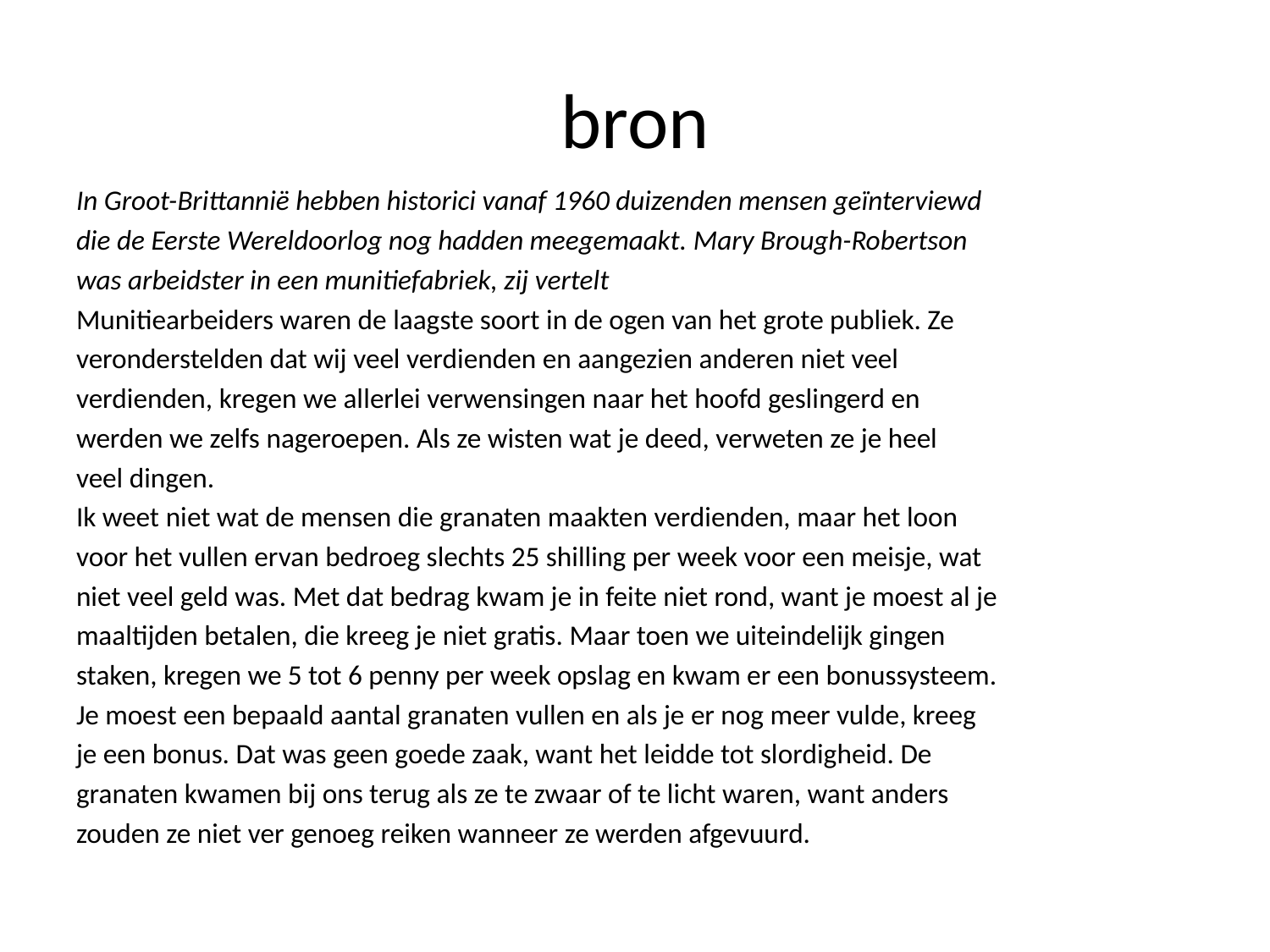

# bron
In Groot-Brittannië hebben historici vanaf 1960 duizenden mensen geïnterviewd
die de Eerste Wereldoorlog nog hadden meegemaakt. Mary Brough-Robertson
was arbeidster in een munitiefabriek, zij vertelt
Munitiearbeiders waren de laagste soort in de ogen van het grote publiek. Ze
veronderstelden dat wij veel verdienden en aangezien anderen niet veel
verdienden, kregen we allerlei verwensingen naar het hoofd geslingerd en
werden we zelfs nageroepen. Als ze wisten wat je deed, verweten ze je heel
veel dingen.
Ik weet niet wat de mensen die granaten maakten verdienden, maar het loon
voor het vullen ervan bedroeg slechts 25 shilling per week voor een meisje, wat
niet veel geld was. Met dat bedrag kwam je in feite niet rond, want je moest al je
maaltijden betalen, die kreeg je niet gratis. Maar toen we uiteindelijk gingen
staken, kregen we 5 tot 6 penny per week opslag en kwam er een bonussysteem.
Je moest een bepaald aantal granaten vullen en als je er nog meer vulde, kreeg
je een bonus. Dat was geen goede zaak, want het leidde tot slordigheid. De
granaten kwamen bij ons terug als ze te zwaar of te licht waren, want anders
zouden ze niet ver genoeg reiken wanneer ze werden afgevuurd.